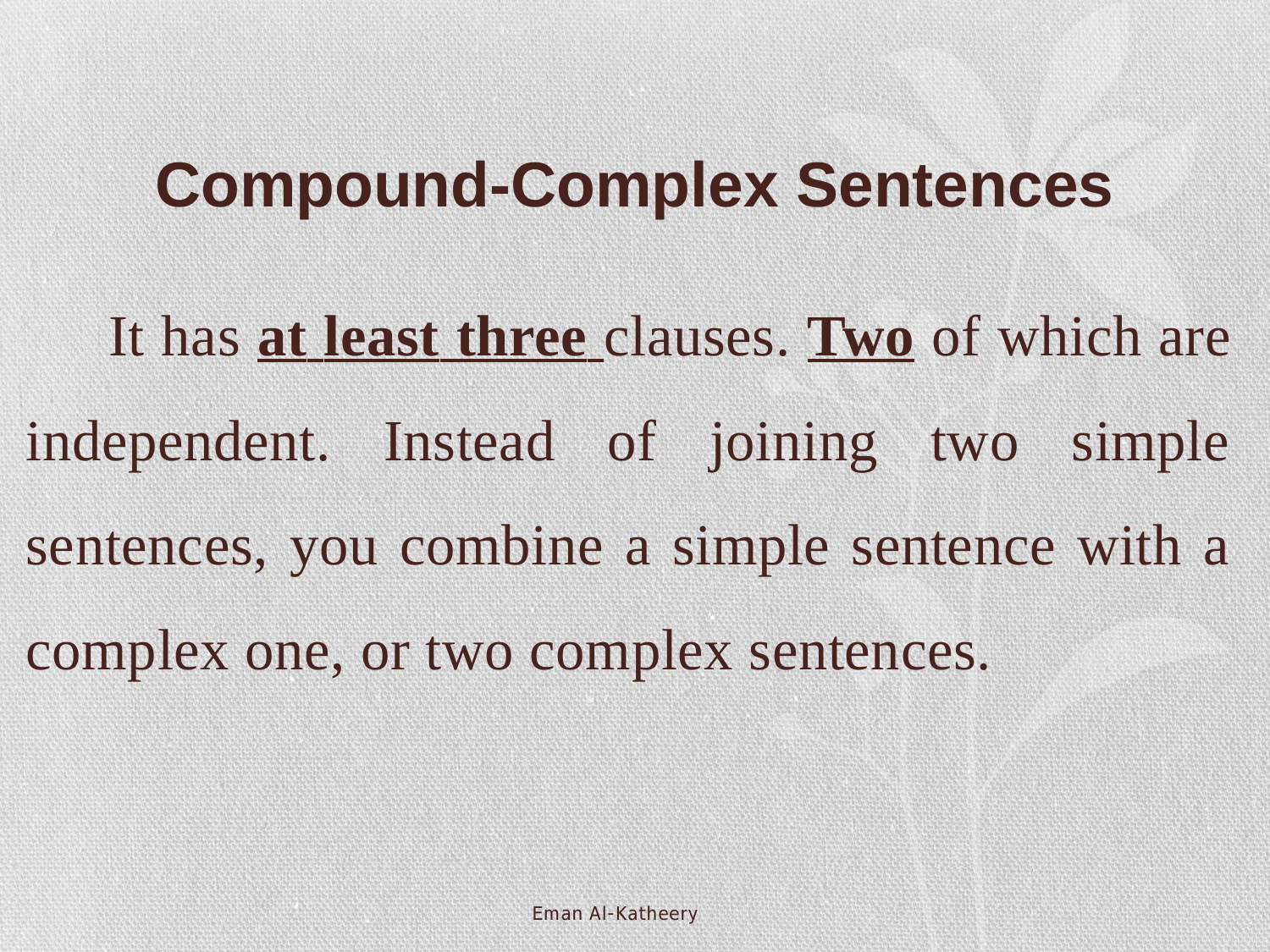

# Compound-Complex Sentences

     It has at least three clauses. Two of which are independent. Instead of joining two simple sentences, you combine a simple sentence with a complex one, or two complex sentences.
Eman Al-Katheery